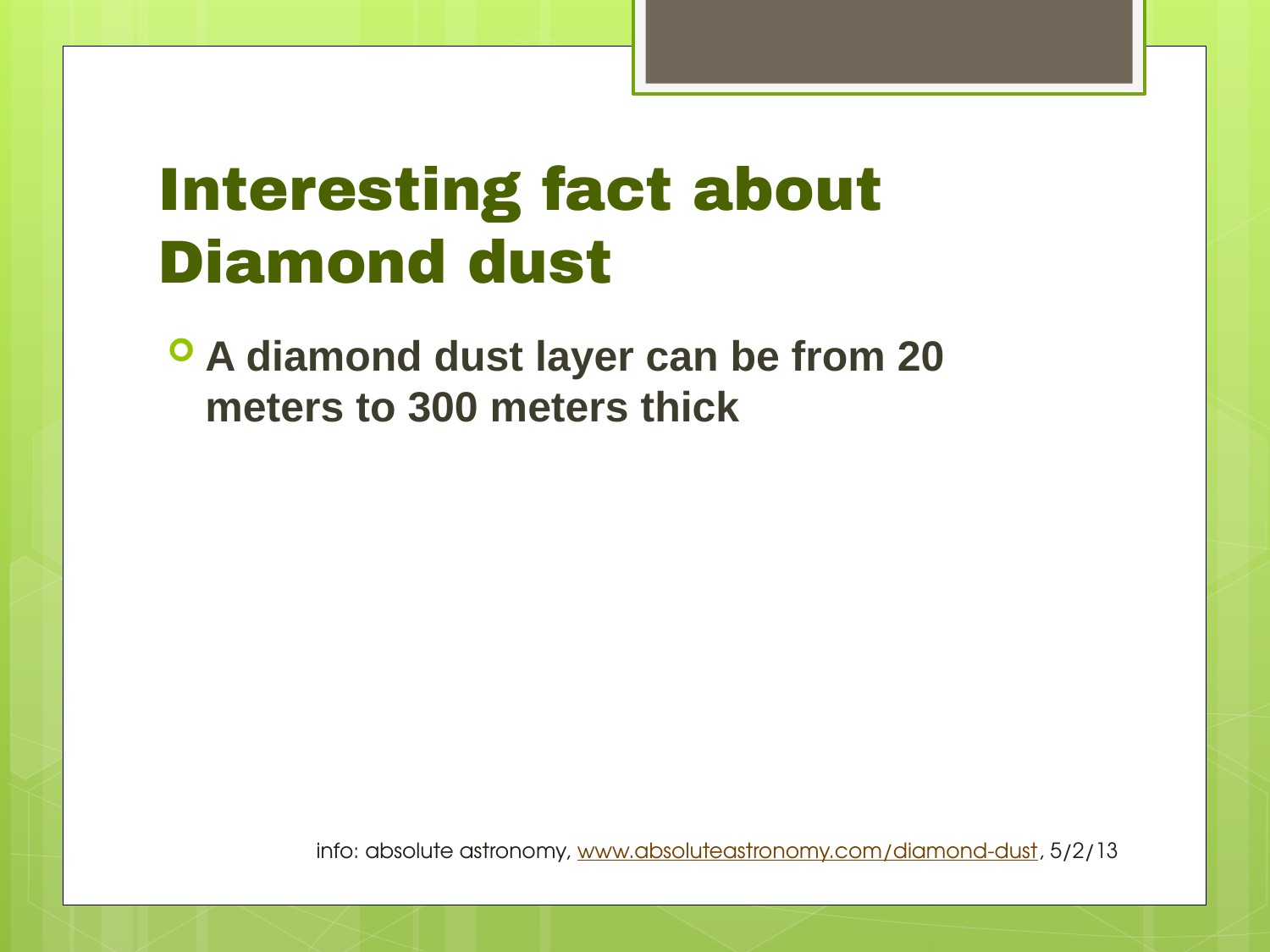

# Interesting fact about Diamond dust
A diamond dust layer can be from 20 meters to 300 meters thick
info: absolute astronomy, www.absoluteastronomy.com/diamond-dust, 5/2/13